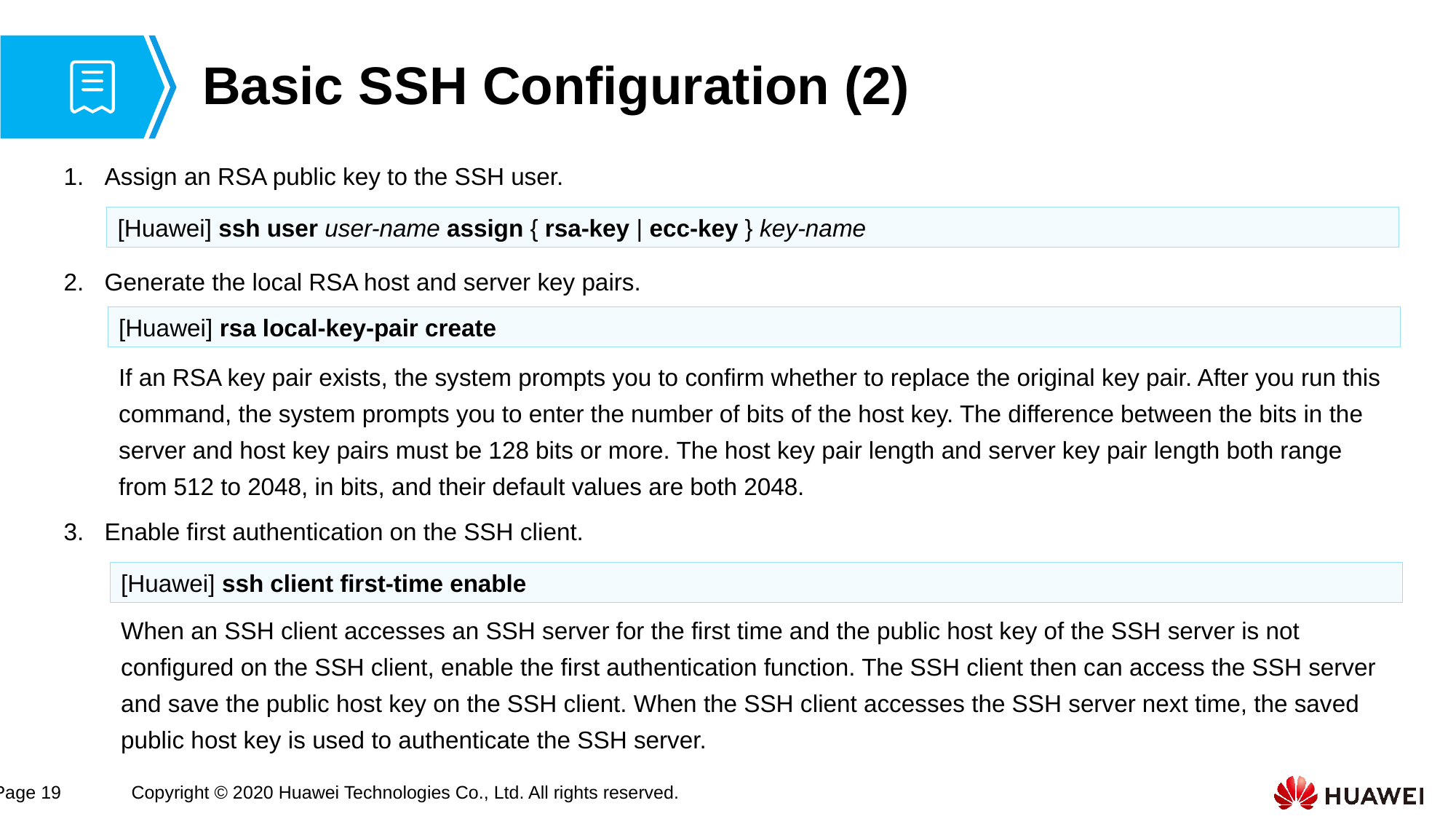

# Basic SSH Configuration (2)
Assign an RSA public key to the SSH user.
[Huawei] ssh user user-name assign { rsa-key | ecc-key } key-name
Generate the local RSA host and server key pairs.
[Huawei] rsa local-key-pair create
If an RSA key pair exists, the system prompts you to confirm whether to replace the original key pair. After you run this command, the system prompts you to enter the number of bits of the host key. The difference between the bits in the server and host key pairs must be 128 bits or more. The host key pair length and server key pair length both range from 512 to 2048, in bits, and their default values are both 2048.
Enable first authentication on the SSH client.
[Huawei] ssh client first-time enable
When an SSH client accesses an SSH server for the first time and the public host key of the SSH server is not configured on the SSH client, enable the first authentication function. The SSH client then can access the SSH server and save the public host key on the SSH client. When the SSH client accesses the SSH server next time, the saved public host key is used to authenticate the SSH server.